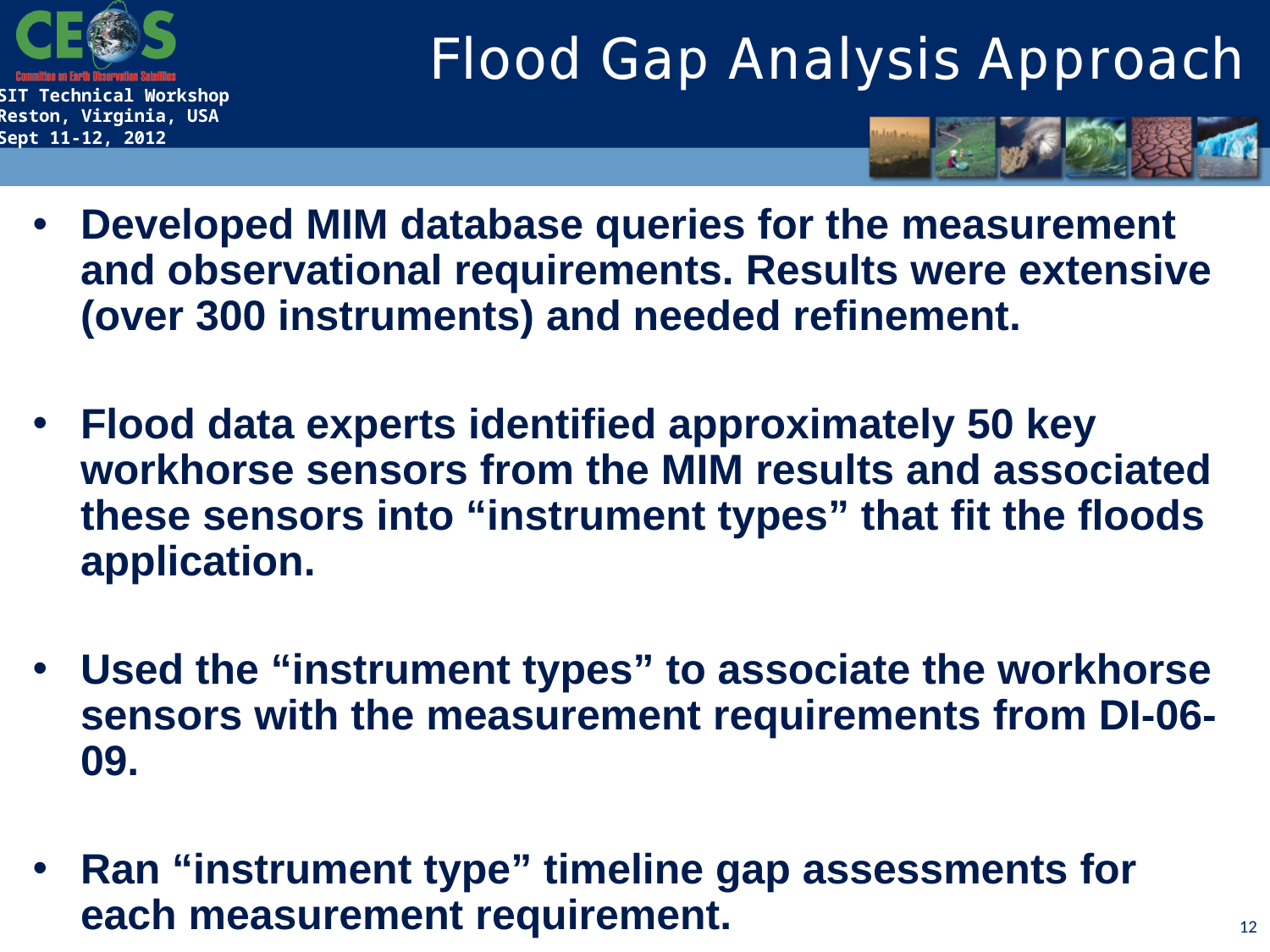

Flood Gap Analysis Approach
Developed MIM database queries for the measurement and observational requirements. Results were extensive (over 300 instruments) and needed refinement.

Flood data experts identified approximately 50 key workhorse sensors from the MIM results and associated these sensors into “instrument types” that fit the floods application.

Used the “instrument types” to associate the workhorse sensors with the measurement requirements from DI-06-09.

Ran “instrument type” timeline gap assessments for each measurement requirement.

12